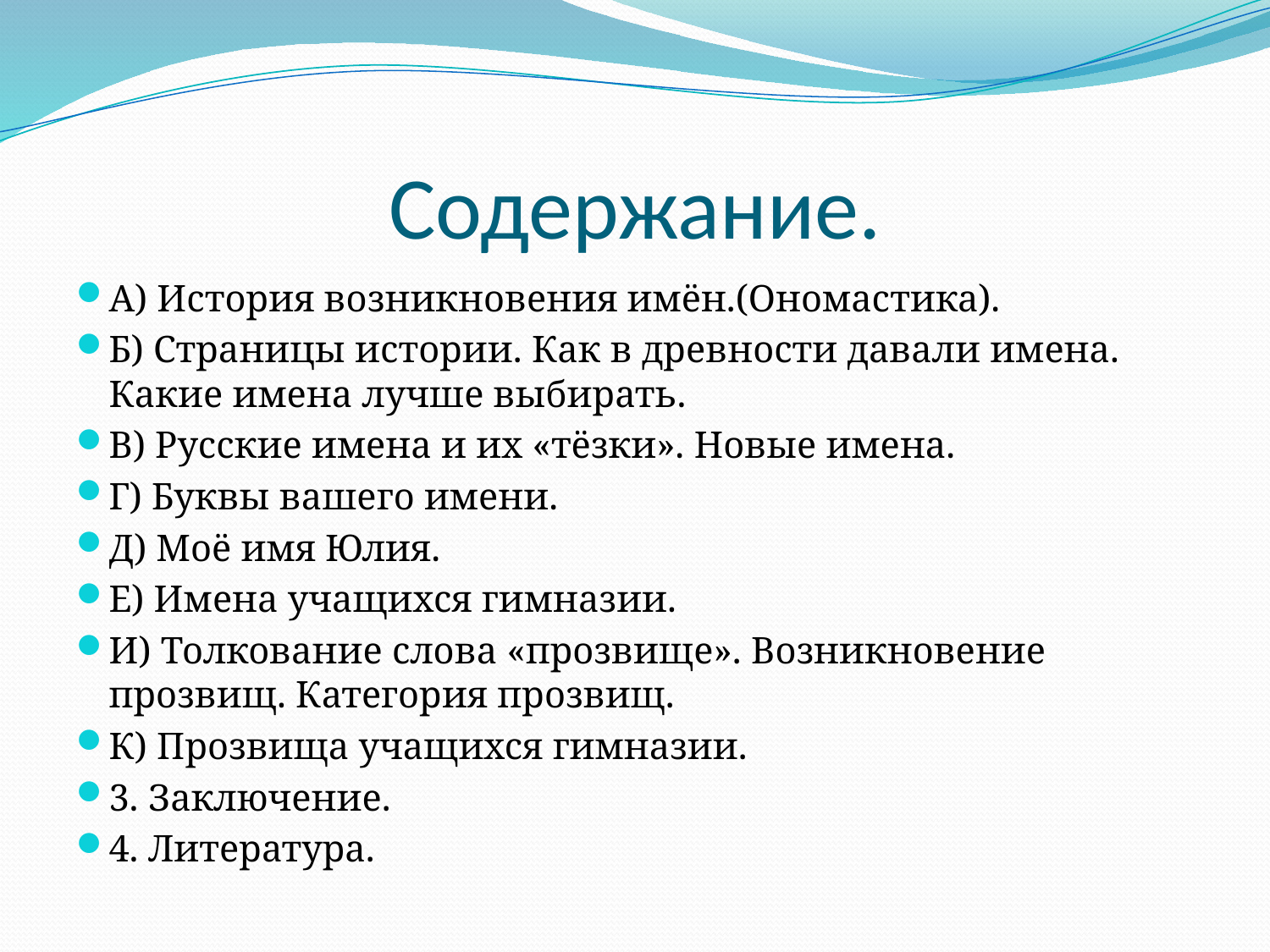

# Содержание.
А) История возникновения имён.(Ономастика).
Б) Страницы истории. Как в древности давали имена. Какие имена лучше выбирать.
В) Русские имена и их «тёзки». Новые имена.
Г) Буквы вашего имени.
Д) Моё имя Юлия.
Е) Имена учащихся гимназии.
И) Толкование слова «прозвище». Возникновение прозвищ. Категория прозвищ.
К) Прозвища учащихся гимназии.
3. Заключение.
4. Литература.